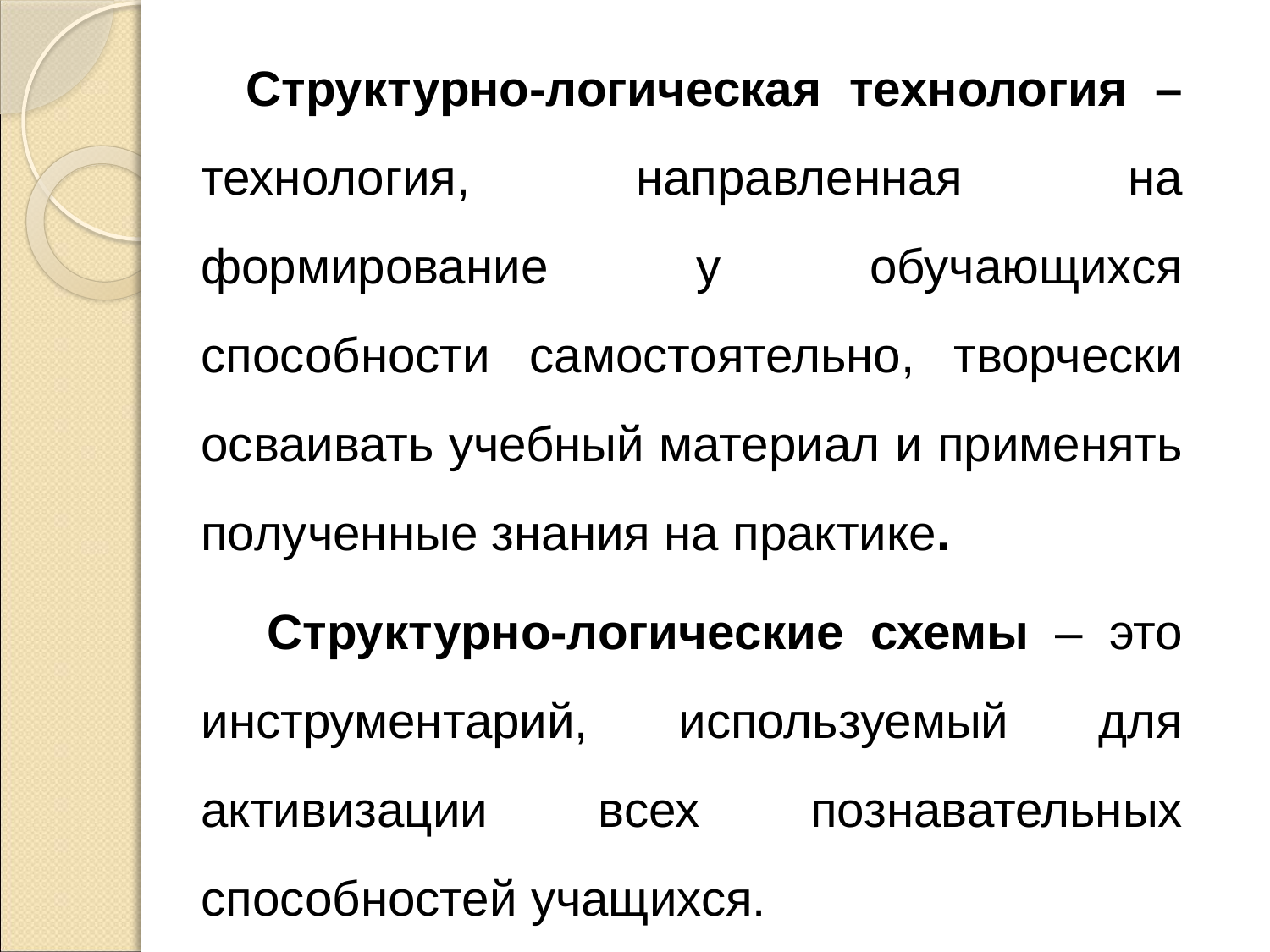

#
   Структурно-логическая технология – технология, направленная на формирование у обучающихся способности самостоятельно, творчески осваивать учебный материал и применять полученные знания на практике.
    Структурно-логические схемы – это инструментарий, используемый для активизации всех познавательных способностей учащихся.